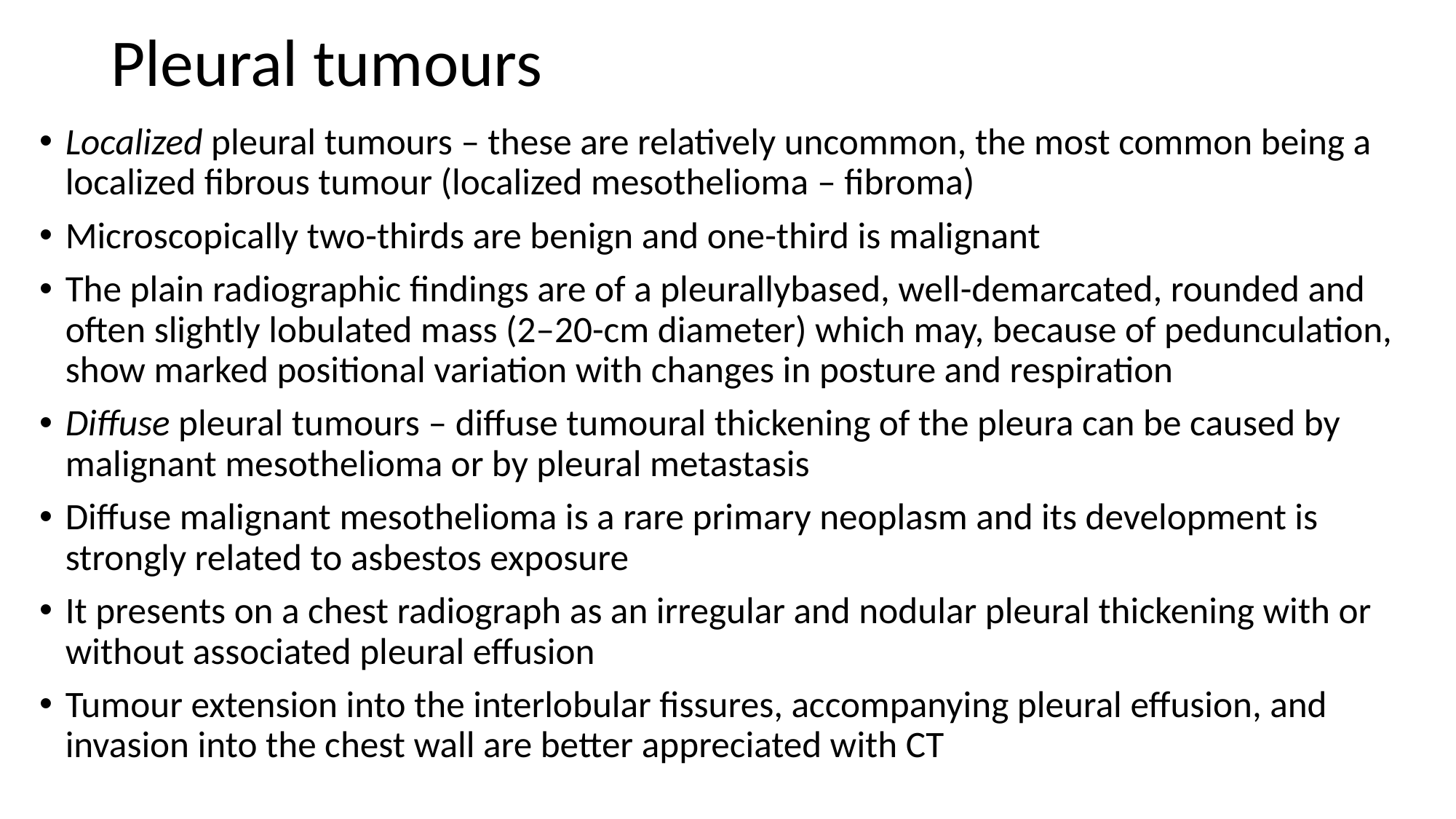

# Pleural tumours
Localized pleural tumours – these are relatively uncommon, the most common being a localized fibrous tumour (localized mesothelioma – fibroma)
Microscopically two-thirds are benign and one-third is malignant
The plain radiographic findings are of a pleurallybased, well-demarcated, rounded and often slightly lobulated mass (2–20-cm diameter) which may, because of pedunculation, show marked positional variation with changes in posture and respiration
Diffuse pleural tumours – diffuse tumoural thickening of the pleura can be caused by malignant mesothelioma or by pleural metastasis
Diffuse malignant mesothelioma is a rare primary neoplasm and its development is strongly related to asbestos exposure
It presents on a chest radiograph as an irregular and nodular pleural thickening with or without associated pleural effusion
Tumour extension into the interlobular fissures, accompanying pleural effusion, and invasion into the chest wall are better appreciated with CT